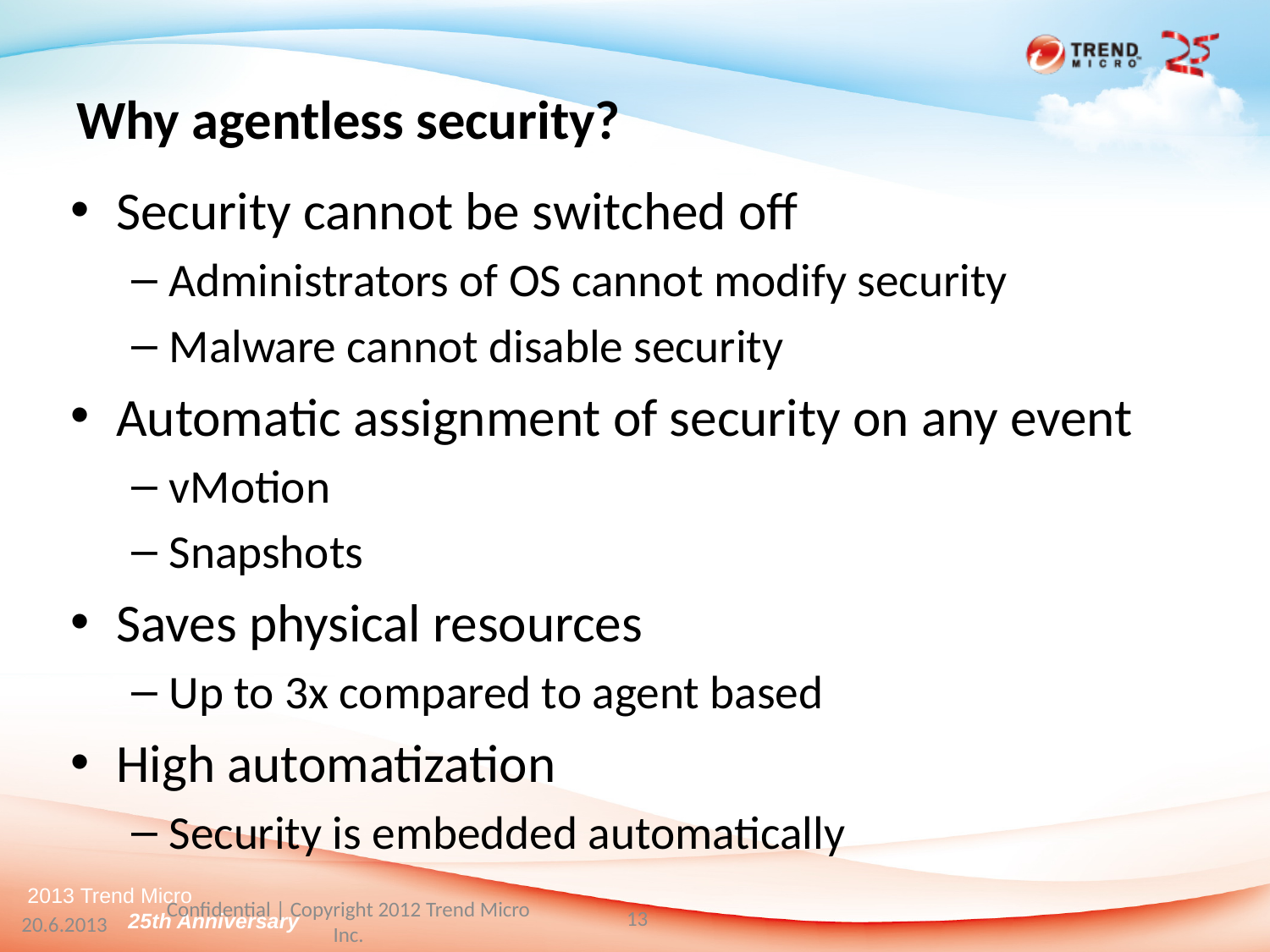

# Why agentless security?
Security cannot be switched off
Administrators of OS cannot modify security
Malware cannot disable security
Automatic assignment of security on any event
vMotion
Snapshots
Saves physical resources
Up to 3x compared to agent based
High automatization
Security is embedded automatically

13
20.6.2013
Confidential | Copyright 2012 Trend Micro Inc.